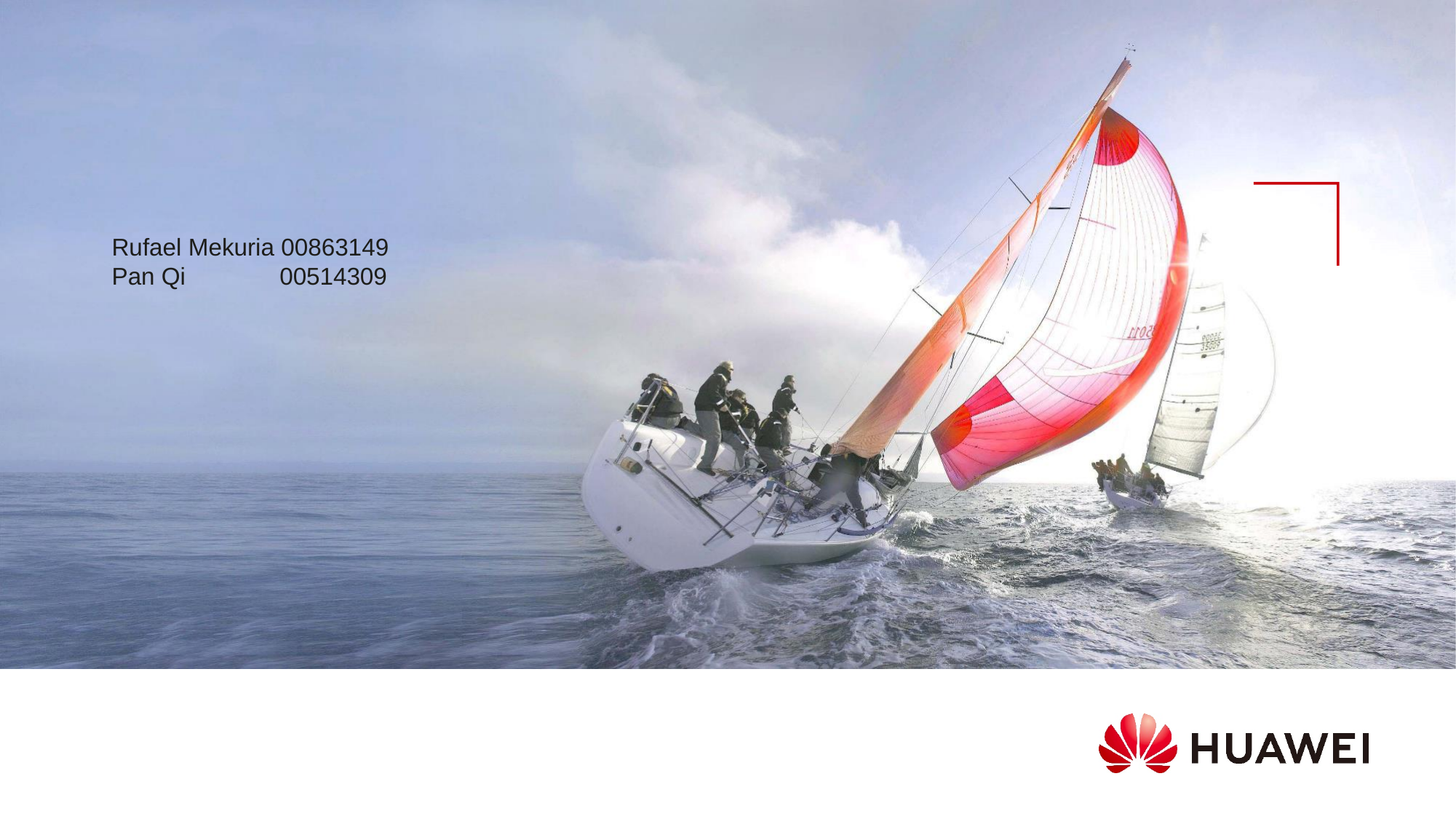

# Testing strategy proposal for FS_DCTC_eQoS_MED
Rufael Mekuria 00863149
Pan Qi              00514309